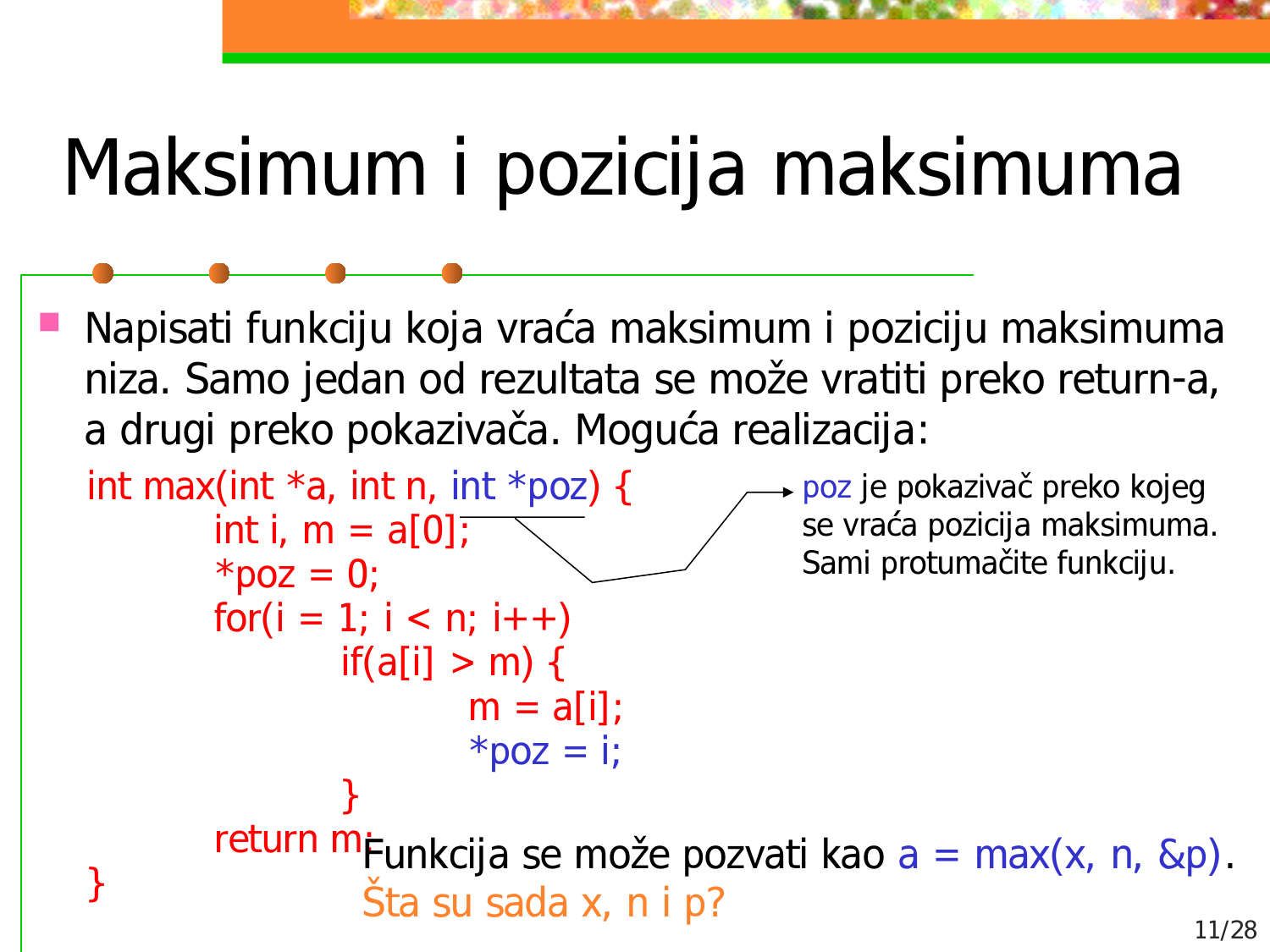

# Maksimum i pozicija maksimuma
Napisati funkciju koja vraća maksimum i poziciju maksimuma niza. Samo jedan od rezultata se može vratiti preko return-a, a drugi preko pokazivača. Moguća realizacija:
int max(int *a, int n, int *poz) {
	int i, m = a[0];
	*poz = 0;
	for(i = 1; i < n; i++)
		if(a[i] > m) {
			m = a[i];
			*poz = i;
		}
	return m;
}
poz je pokazivač preko kojeg se vraća pozicija maksimuma. Sami protumačite funkciju.

Funkcija se može pozvati kao a = max(x, n, &p). Šta su sada x, n i p?
11/28